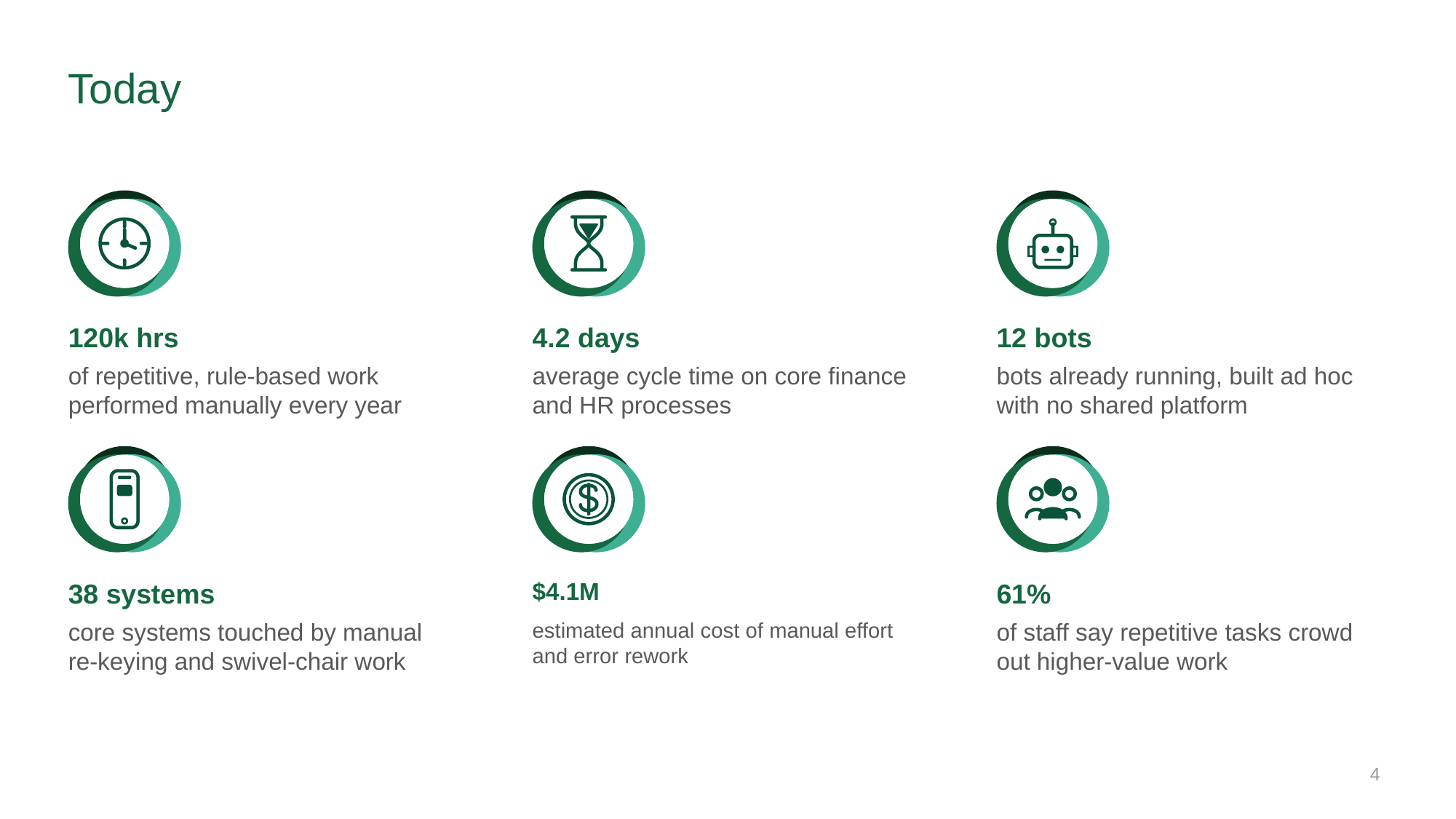

# Today

120k hrs
of repetitive, rule-based work performed manually every year
4.2 days
average cycle time on core finance and HR processes
12 bots
bots already running, built ad hoc with no shared platform

38 systems
core systems touched by manual re-keying and swivel-chair work
$4.1M
estimated annual cost of manual effort and error rework
61%
of staff say repetitive tasks crowd out higher-value work
4